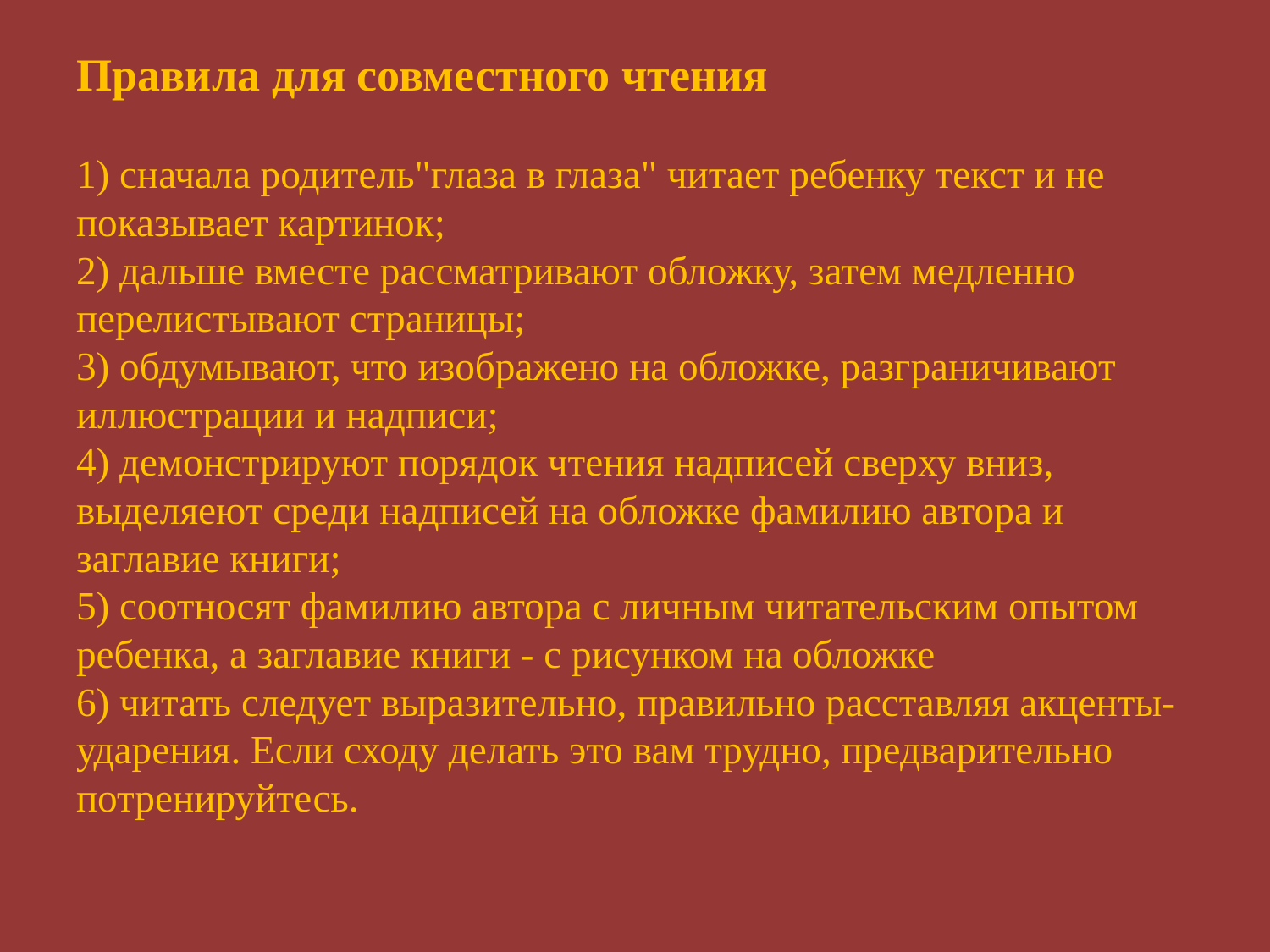

# Правила для совместного чтения 1) сначала родитель"глаза в глаза" читает ребенку текст и не показывает картинок; 2) дальше вместе рассматривают обложку, затем медленно перелистывают страницы; 3) обдумывают, что изображено на обложке, разграничивают иллюстрации и надписи; 4) демонстрируют порядок чтения надписей сверху вниз, выделяеют среди надписей на обложке фамилию автора и заглавие книги; 5) соотносят фамилию автора с личным читательским опытом ребенка, а заглавие книги - с рисунком на обложке 6) читать следует выразительно, правильно расставляя акценты-ударения. Если сходу делать это вам трудно, предварительно потренируйтесь.